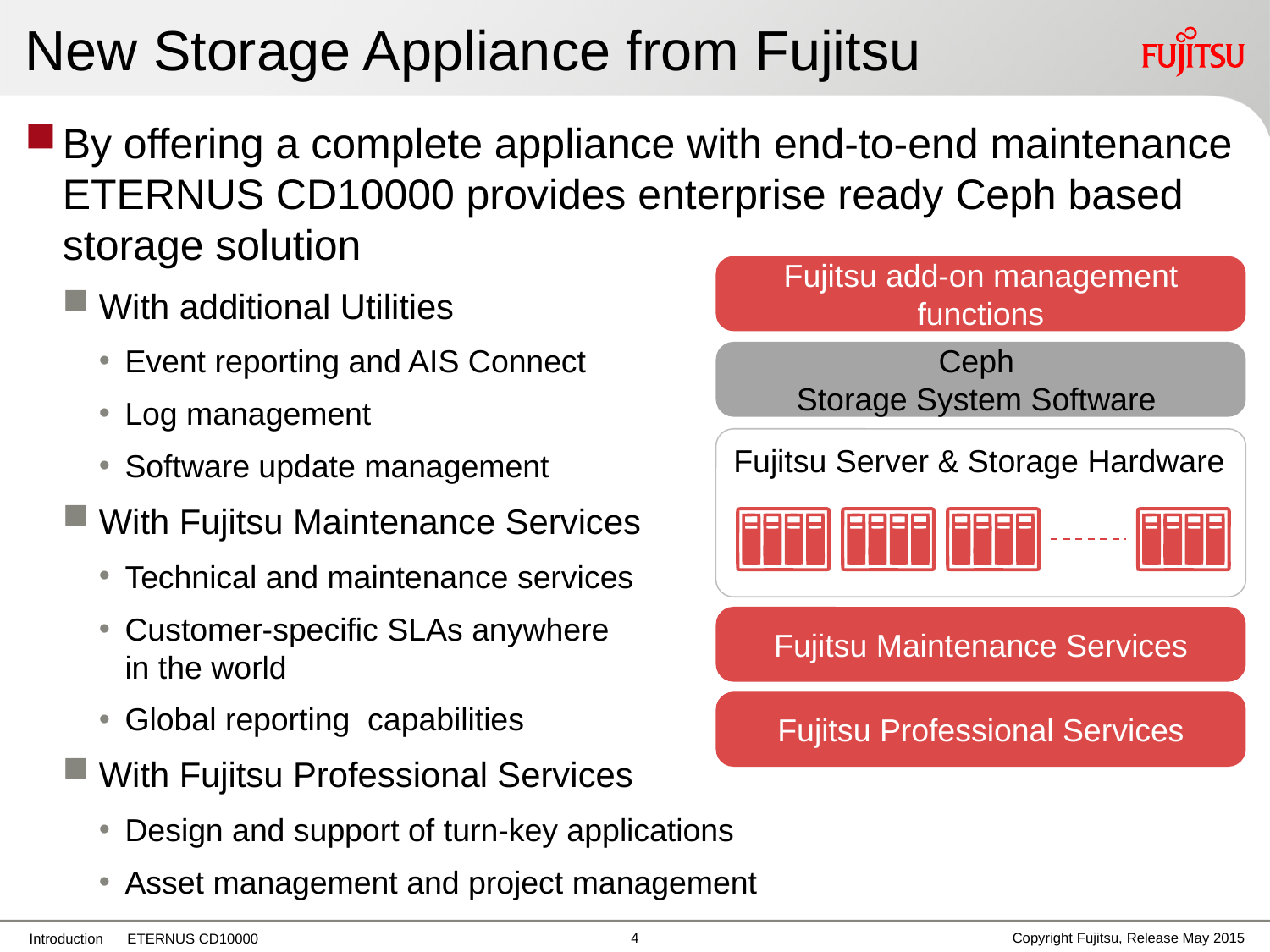

# New Storage Appliance from Fujitsu
By offering a complete appliance with end-to-end maintenance ETERNUS CD10000 provides enterprise ready Ceph based storage solution
With additional Utilities
Event reporting and AIS Connect
Log management
Software update management
With Fujitsu Maintenance Services
Technical and maintenance services
Customer-specific SLAs anywhere
in the world
Global reporting  capabilities
With Fujitsu Professional Services
Design and support of turn-key applications
Asset management and project management
Fujitsu add-on management functions
Ceph
Storage System Software
Fujitsu Server & Storage Hardware

Fujitsu Maintenance Services
Fujitsu Professional Services
4
Copyright Fujitsu, Release May 2015
Introduction      ETERNUS CD10000